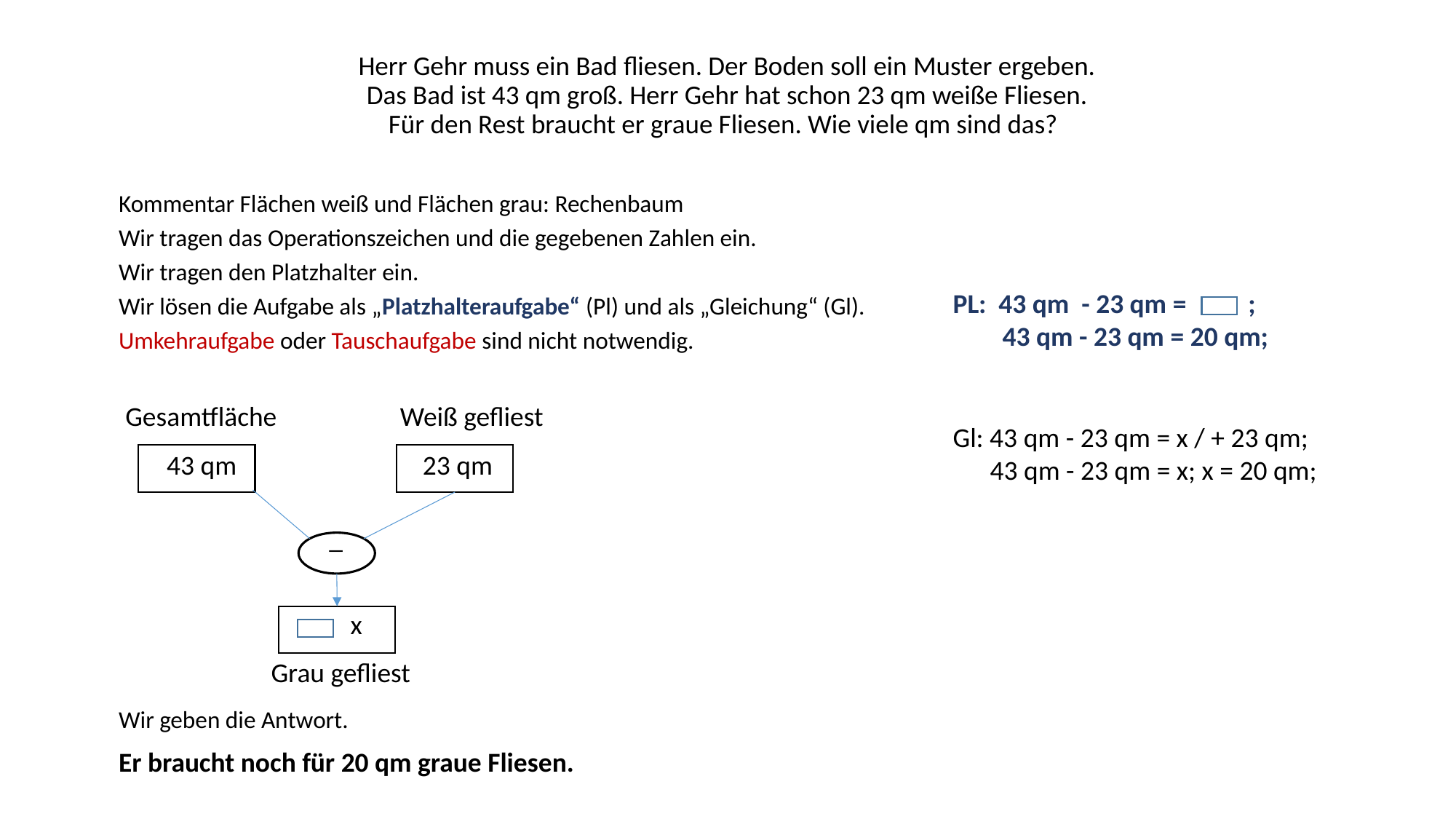

# Herr Gehr muss ein Bad fliesen. Der Boden soll ein Muster ergeben. Das Bad ist 43 qm groß. Herr Gehr hat schon 23 qm weiße Fliesen. Für den Rest braucht er graue Fliesen. Wie viele qm sind das?
Kommentar Flächen weiß und Flächen grau: Rechenbaum
Wir tragen das Operationszeichen und die gegebenen Zahlen ein.
Wir tragen den Platzhalter ein.
PL:  43 qm  - 23 qm =          ;
        43 qm - 23 qm = 20 qm;
Wir lösen die Aufgabe als „Platzhalteraufgabe“ (Pl) und als „Gleichung“ (Gl).

Umkehraufgabe oder Tauschaufgabe sind nicht notwendig.

 Gesamtfläche
Weiß gefliest
Gl: 43 qm - 23 qm = x / + 23 qm;
      43 qm - 23 qm = x; x = 20 qm;

43 qm
23 qm

_

x

Grau gefliest
Wir geben die Antwort.
Er braucht noch für 20 qm graue Fliesen.